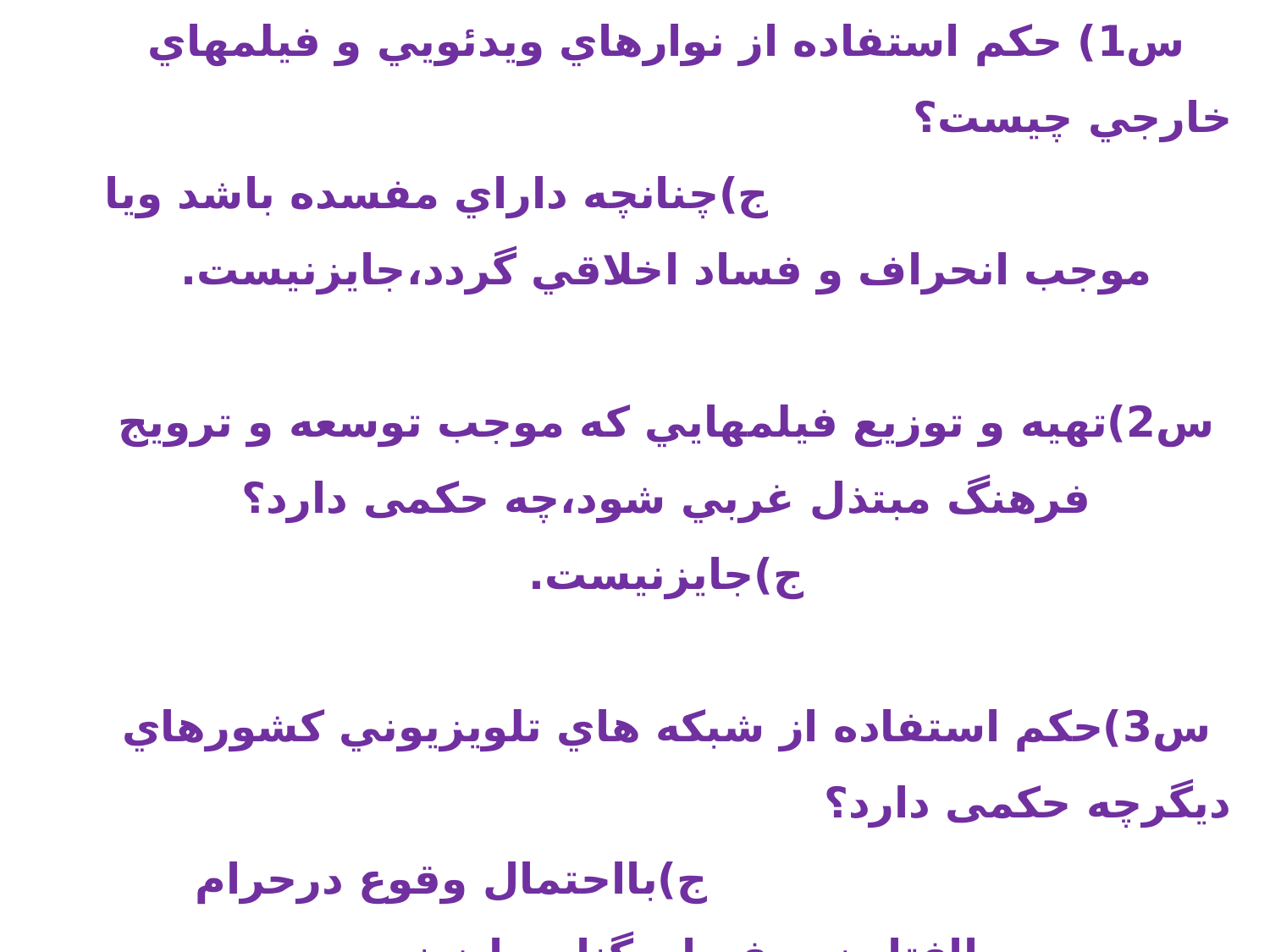

5/2-شبکه های تلوزیونی،فیلم ونوارها
س1) حکم استفاده از نوارهاي ويدئويي و فيلم‎هاي خارجي چیست؟                                                                                       ج)چنانچه داراي مفسده باشد ویا موجب انحراف و فساد اخلاقي ‎گردد،جایزنیست.

س2)تهيه و توزيع فيلم‎هايي كه موجب توسعه و ترويج فرهنگ مبتذل غربي شود،چه حکمی دارد؟
ج)جایزنیست.

س3)حکم استفاده از شبكه هاي تلويزيوني كشورهاي ديگرچه حکمی دارد؟                                                                               ج)بااحتمال وقوع درحرام ویاافتادن درفسادوگناه،جایز نیست